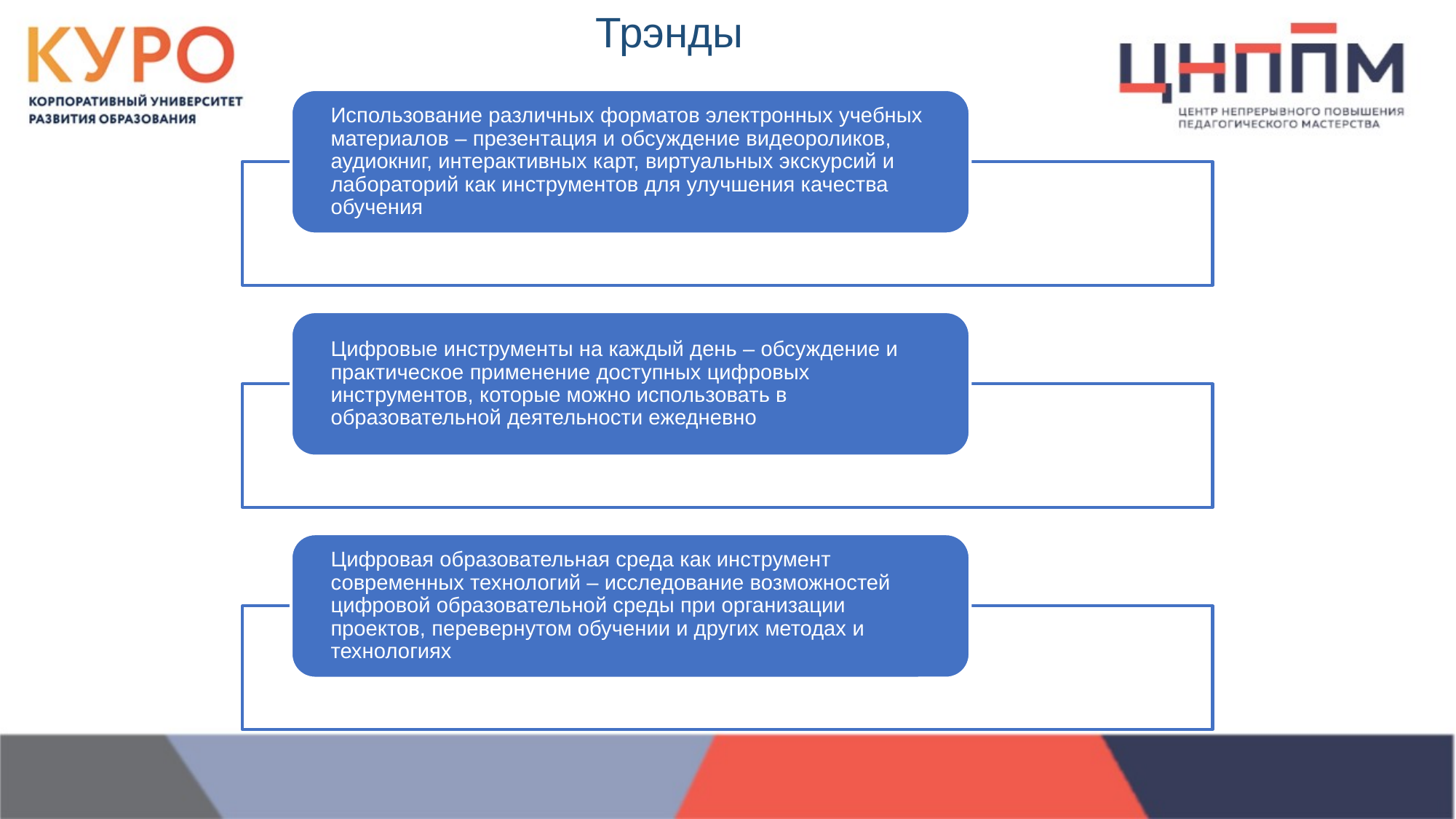

Трэнды
Использование различных форматов электронных учебных материалов – презентация и обсуждение видеороликов, аудиокниг, интерактивных карт, виртуальных экскурсий и лабораторий как инструментов для улучшения качества обучения
Цифровые инструменты на каждый день – обсуждение и практическое применение доступных цифровых инструментов, которые можно использовать в образовательной деятельности ежедневно
Цифровая образовательная среда как инструмент современных технологий – исследование возможностей цифровой образовательной среды при организации проектов, перевернутом обучении и других методах и технологиях